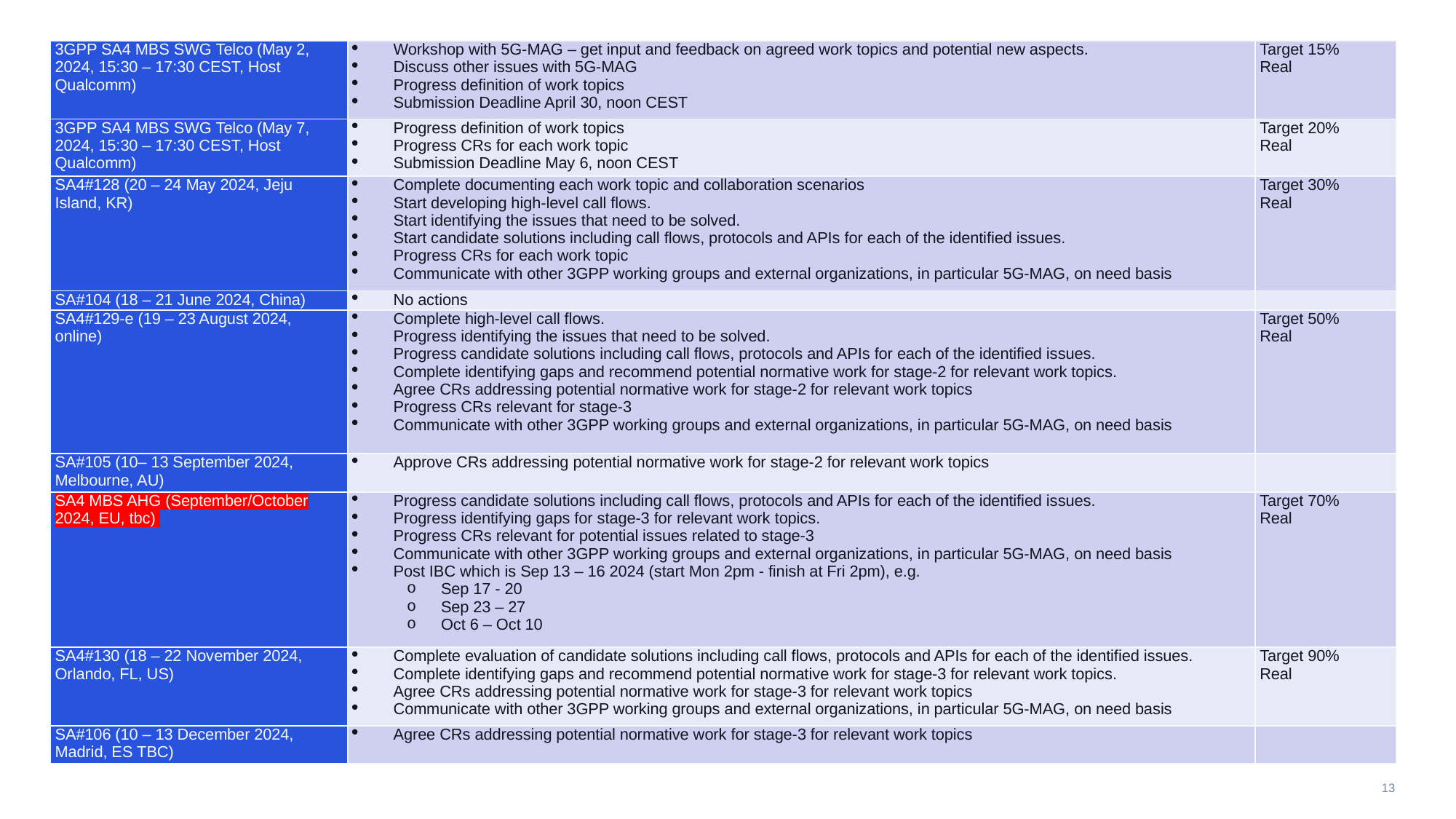

| 3GPP SA4 MBS SWG Telco (May 2, 2024, 15:30 – 17:30 CEST, Host Qualcomm) | Workshop with 5G-MAG – get input and feedback on agreed work topics and potential new aspects. Discuss other issues with 5G-MAG Progress definition of work topics Submission Deadline April 30, noon CEST | Target 15% Real |
| --- | --- | --- |
| 3GPP SA4 MBS SWG Telco (May 7, 2024, 15:30 – 17:30 CEST, Host Qualcomm) | Progress definition of work topics Progress CRs for each work topic Submission Deadline May 6, noon CEST | Target 20% Real |
| SA4#128 (20 – 24 May 2024, Jeju Island, KR) | Complete documenting each work topic and collaboration scenarios Start developing high-level call flows. Start identifying the issues that need to be solved. Start candidate solutions including call flows, protocols and APIs for each of the identified issues. Progress CRs for each work topic Communicate with other 3GPP working groups and external organizations, in particular 5G-MAG, on need basis | Target 30% Real |
| SA#104 (18 – 21 June 2024, China) | No actions |  |
| SA4#129-e (19 – 23 August 2024, online) | Complete high-level call flows. Progress identifying the issues that need to be solved. Progress candidate solutions including call flows, protocols and APIs for each of the identified issues. Complete identifying gaps and recommend potential normative work for stage-2 for relevant work topics. Agree CRs addressing potential normative work for stage-2 for relevant work topics Progress CRs relevant for stage-3 Communicate with other 3GPP working groups and external organizations, in particular 5G-MAG, on need basis | Target 50% Real |
| SA#105 (10– 13 September 2024, Melbourne, AU) | Approve CRs addressing potential normative work for stage-2 for relevant work topics |  |
| SA4 MBS AHG (September/October 2024, EU, tbc) | Progress candidate solutions including call flows, protocols and APIs for each of the identified issues. Progress identifying gaps for stage-3 for relevant work topics. Progress CRs relevant for potential issues related to stage-3 Communicate with other 3GPP working groups and external organizations, in particular 5G-MAG, on need basis Post IBC which is Sep 13 – 16 2024 (start Mon 2pm - finish at Fri 2pm), e.g. Sep 17 - 20 Sep 23 – 27 Oct 6 – Oct 10 | Target 70% Real |
| SA4#130 (18 – 22 November 2024, Orlando, FL, US) | Complete evaluation of candidate solutions including call flows, protocols and APIs for each of the identified issues. Complete identifying gaps and recommend potential normative work for stage-3 for relevant work topics. Agree CRs addressing potential normative work for stage-3 for relevant work topics Communicate with other 3GPP working groups and external organizations, in particular 5G-MAG, on need basis | Target 90% Real |
| SA#106 (10 – 13 December 2024, Madrid, ES TBC) | Agree CRs addressing potential normative work for stage-3 for relevant work topics |  |
#